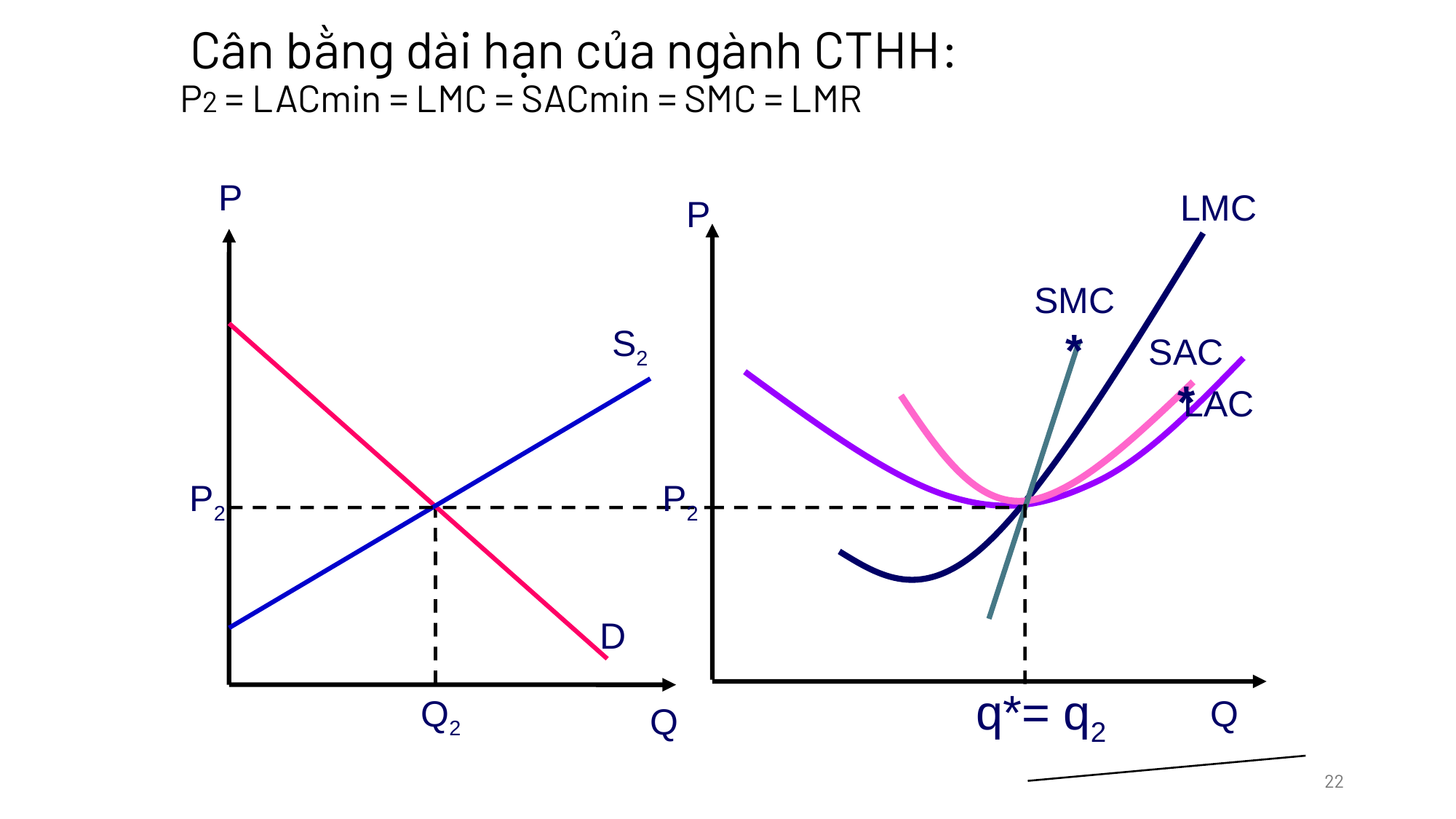

# Cân bằng dài hạn của ngành CTHH: P2 = LACmin = LMC = SACmin = SMC = LMR
P
LMC
P

SMC*

S2

SAC*

LAC

P2
P2

D
q*= q2

Q2
Q
Q
22